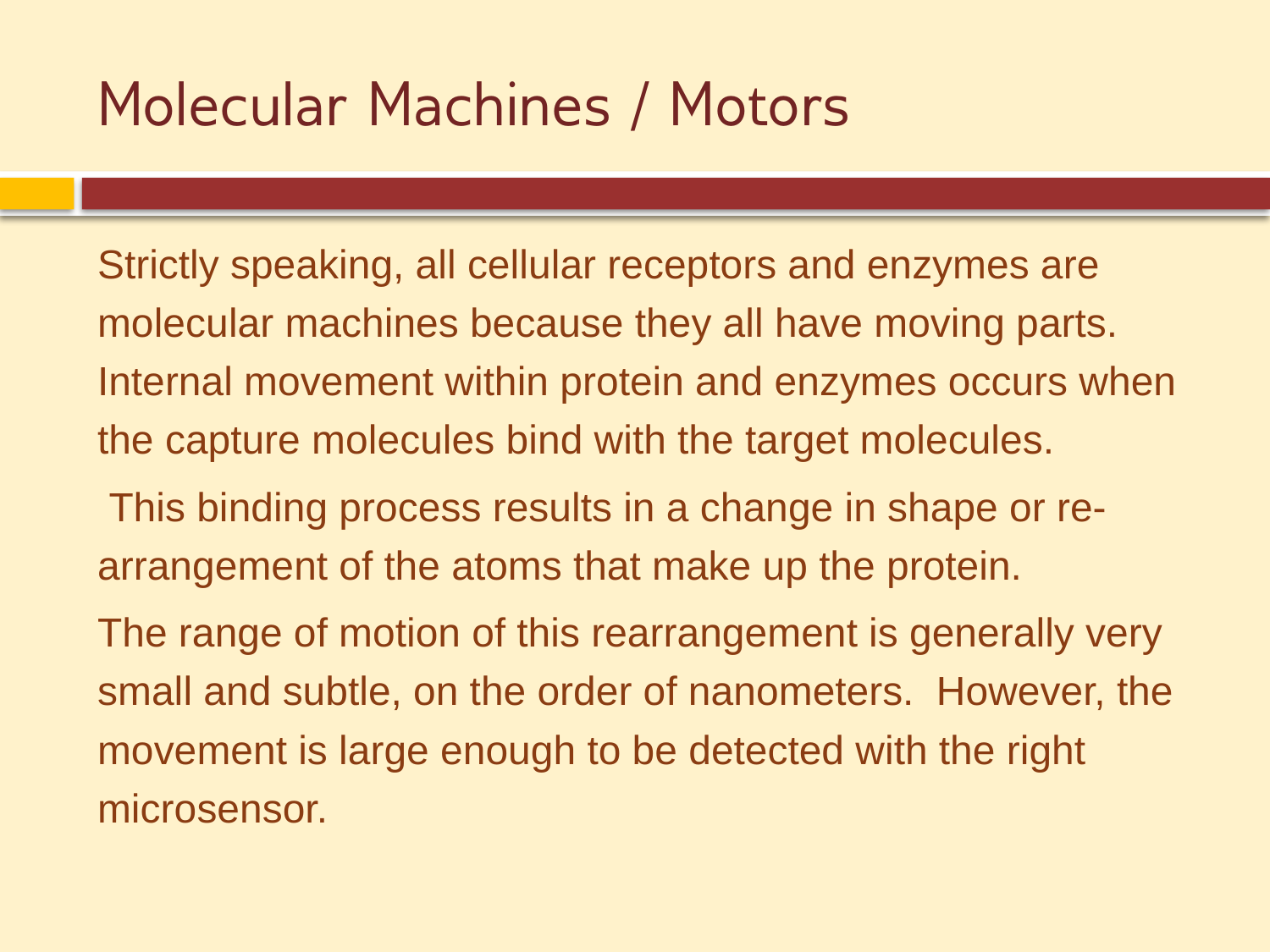

# Molecular Machines / Motors
Strictly speaking, all cellular receptors and enzymes are molecular machines because they all have moving parts.  Internal movement within protein and enzymes occurs when the capture molecules bind with the target molecules.
 This binding process results in a change in shape or re-arrangement of the atoms that make up the protein.
The range of motion of this rearrangement is generally very small and subtle, on the order of nanometers.  However, the movement is large enough to be detected with the right microsensor.